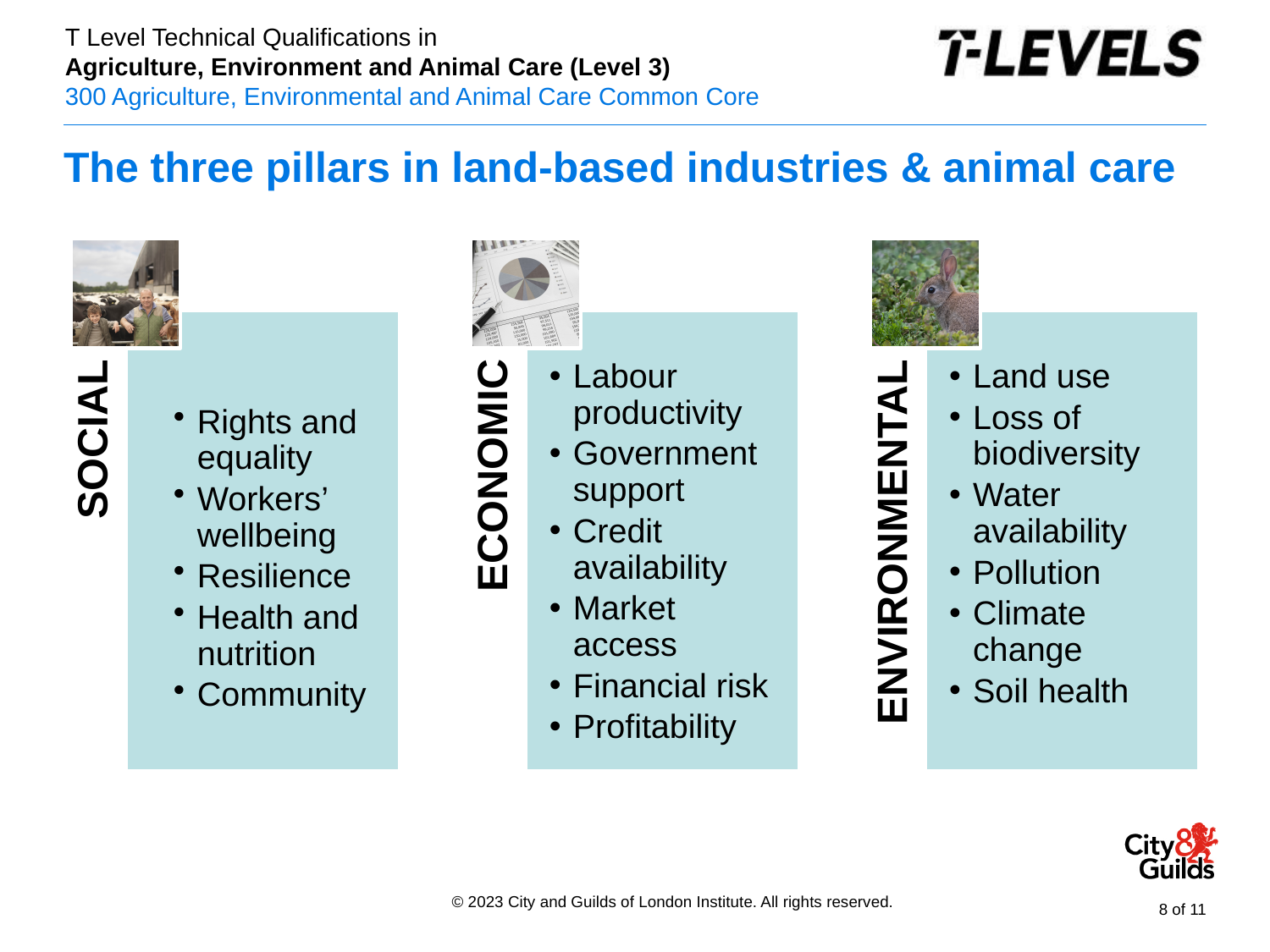

# The three pillars in land-based industries & animal care
SOCIAL

Rights and equality
Workers’ wellbeing
Resilience
Health and nutrition
Community
ECONOMIC
Labour productivity
Government support
Credit availability
Market access
Financial risk
Profitability
ENVIRONMENTAL
Land use
Loss of biodiversity
Water availability
Pollution
Climate change
Soil health